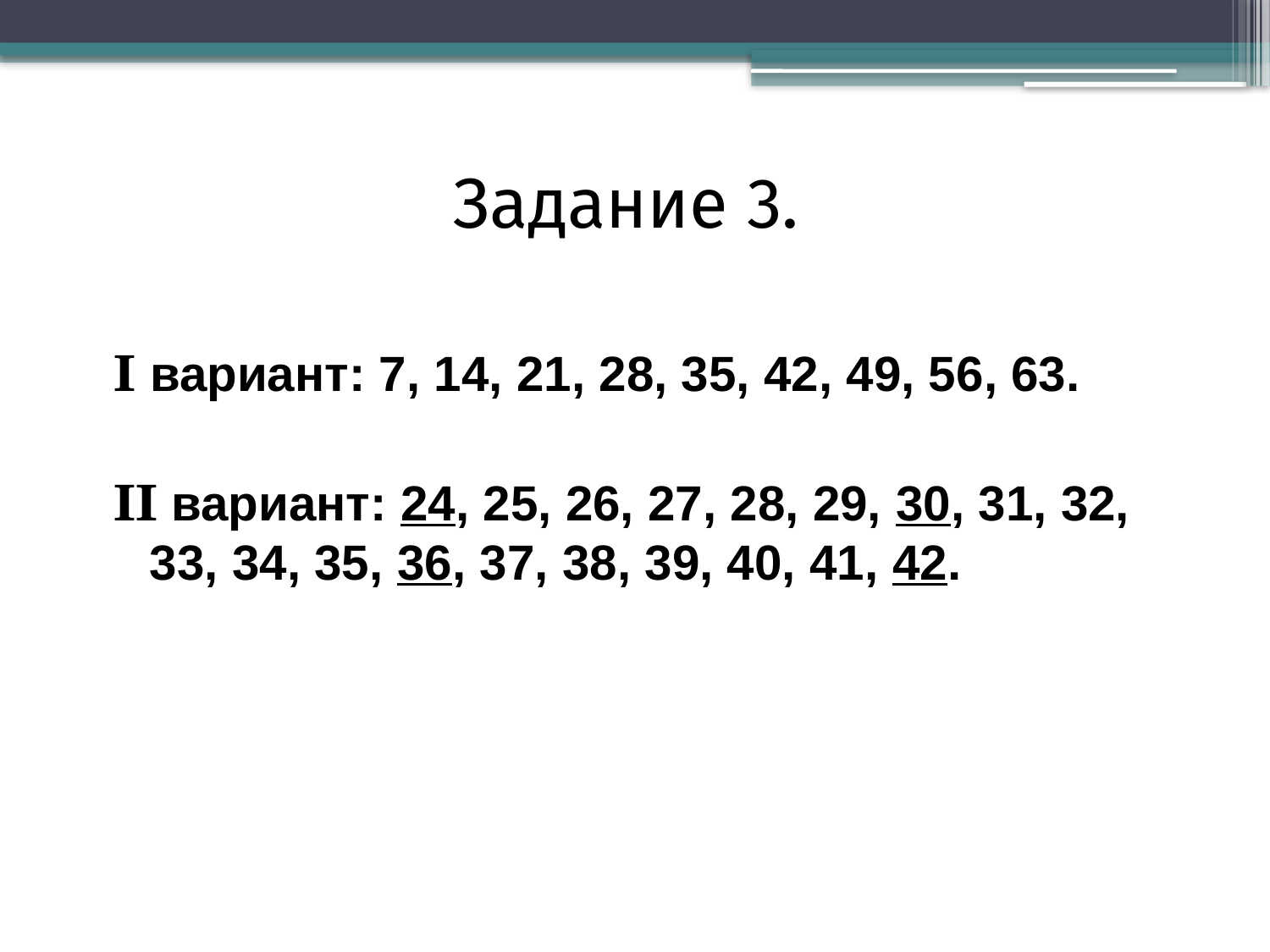

# Задание 3.
I вариант: 7, 14, 21, 28, 35, 42, 49, 56, 63.

II вариант: 24, 25, 26, 27, 28, 29, 30, 31, 32, 33, 34, 35, 36, 37, 38, 39, 40, 41, 42.